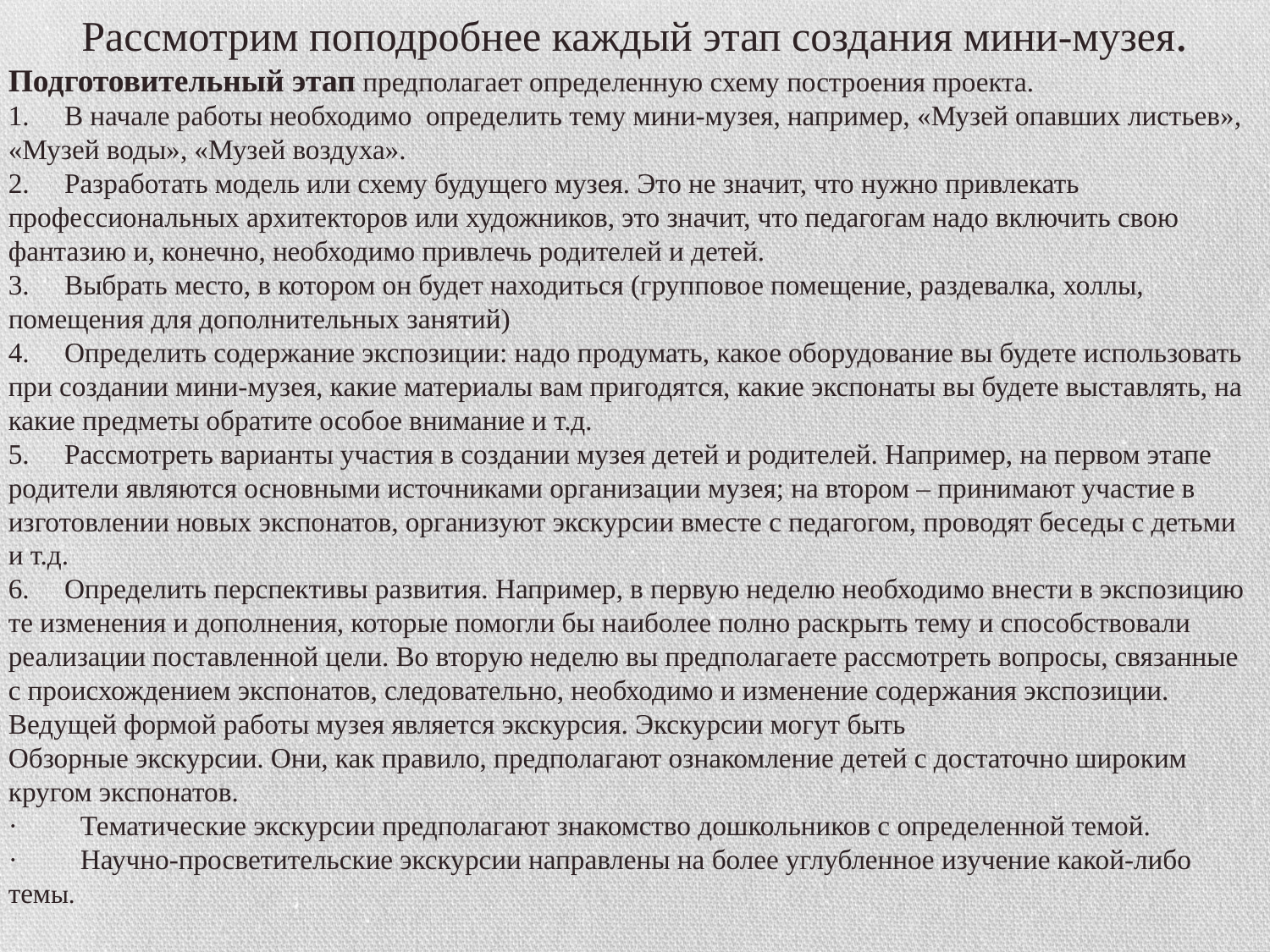

Рассмотрим поподробнее каждый этап создания мини-музея.
Подготовительный этап предполагает определенную схему построения проекта.
1.     В начале работы необходимо  определить тему мини-музея, например, «Музей опавших листьев», «Музей воды», «Музей воздуха».
2.     Разработать модель или схему будущего музея. Это не значит, что нужно привлекать профессиональных архитекторов или художников, это значит, что педагогам надо включить свою фантазию и, конечно, необходимо привлечь родителей и детей.
3.     Выбрать место, в котором он будет находиться (групповое помещение, раздевалка, холлы, помещения для дополнительных занятий)
4.     Определить содержание экспозиции: надо продумать, какое оборудование вы будете использовать при создании мини-музея, какие материалы вам пригодятся, какие экспонаты вы будете выставлять, на какие предметы обратите особое внимание и т.д.
5.     Рассмотреть варианты участия в создании музея детей и родителей. Например, на первом этапе родители являются основными источниками организации музея; на втором – принимают участие в изготовлении новых экспонатов, организуют экскурсии вместе с педагогом, проводят беседы с детьми и т.д.
6.     Определить перспективы развития. Например, в первую неделю необходимо внести в экспозицию те изменения и дополнения, которые помогли бы наиболее полно раскрыть тему и способствовали реализации поставленной цели. Во вторую неделю вы предполагаете рассмотреть вопросы, связанные с происхождением экспонатов, следовательно, необходимо и изменение содержания экспозиции.
Ведущей формой работы музея является экскурсия. Экскурсии могут быть
Обзорные экскурсии. Они, как правило, предполагают ознакомление детей с достаточно широким кругом экспонатов.
·         Тематические экскурсии предполагают знакомство дошкольников с определенной темой.
·         Научно-просветительские экскурсии направлены на более углубленное изучение какой-либо темы.